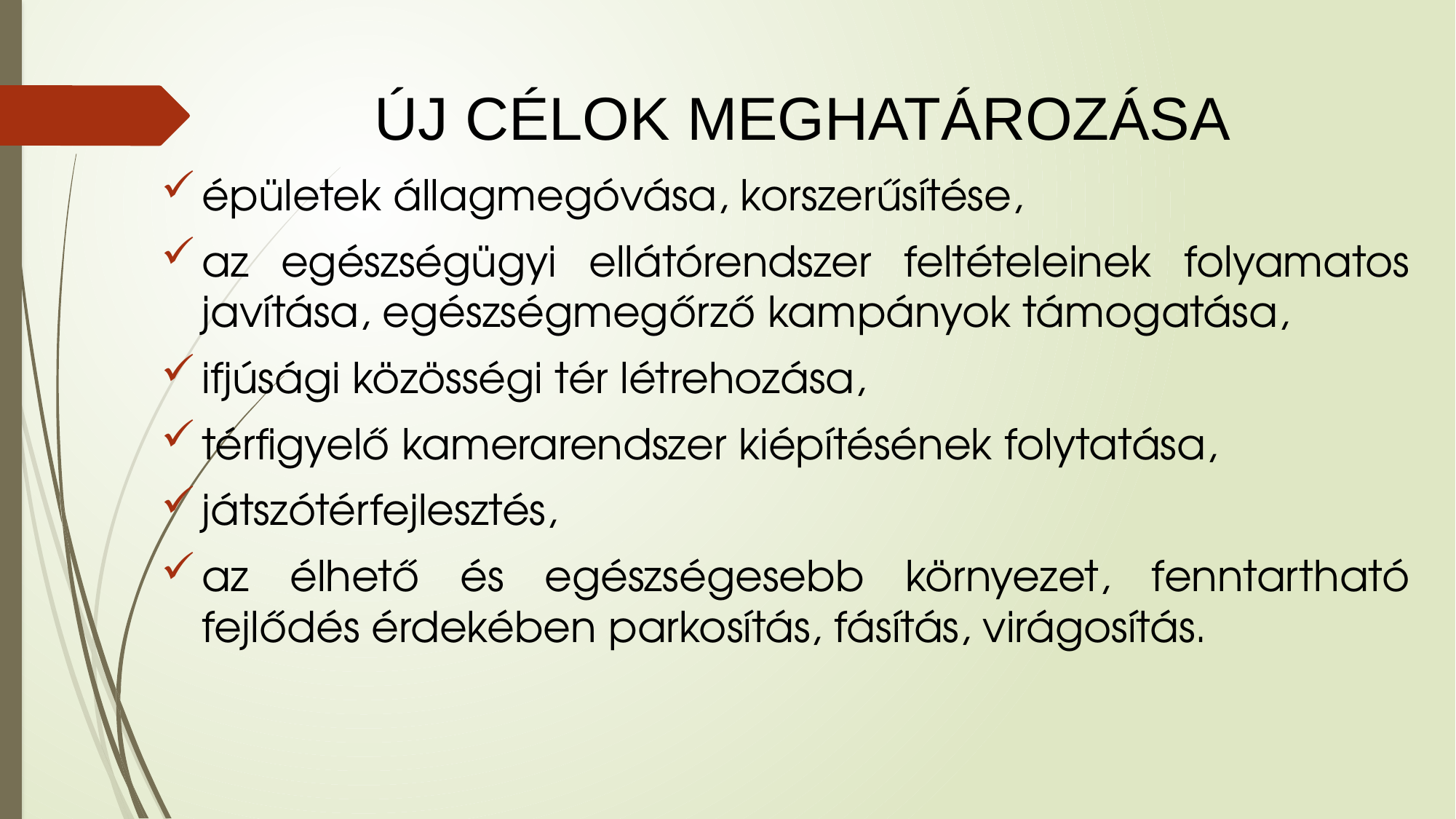

# ÚJ CÉLOK MEGHATÁROZÁSA
épületek állagmegóvása, korszerűsítése,
az egészségügyi ellátórendszer feltételeinek folyamatos javítása, egészségmegőrző kampányok támogatása,
ifjúsági közösségi tér létrehozása,
térfigyelő kamerarendszer kiépítésének folytatása,
játszótérfejlesztés,
az élhető és egészségesebb környezet, fenntartható fejlődés érdekében parkosítás, fásítás, virágosítás.